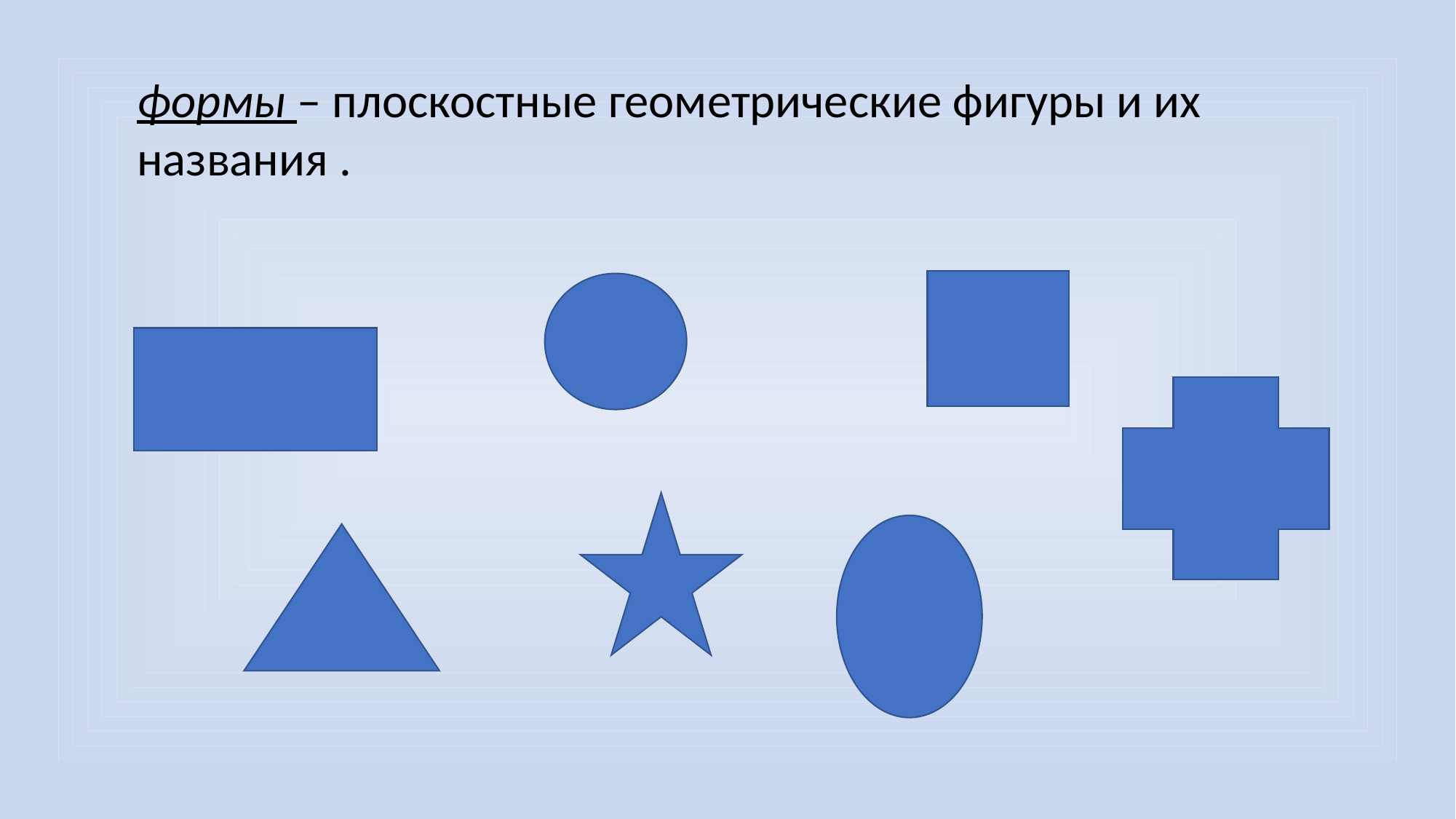

#
формы – плоскостные геометрические фигуры и их названия .